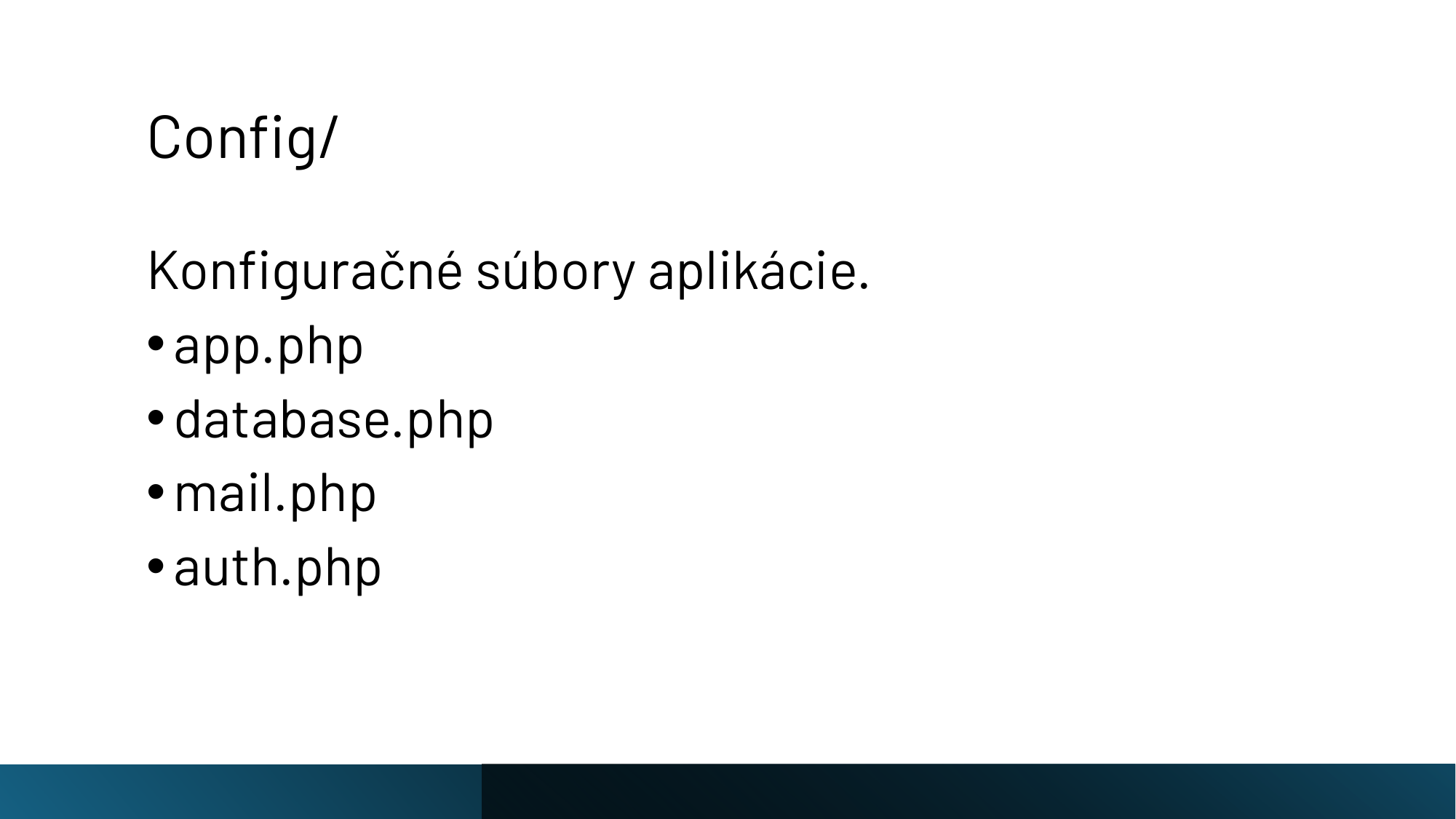

# Config/
Konfiguračné súbory aplikácie.
app.php
database.php
mail.php
auth.php